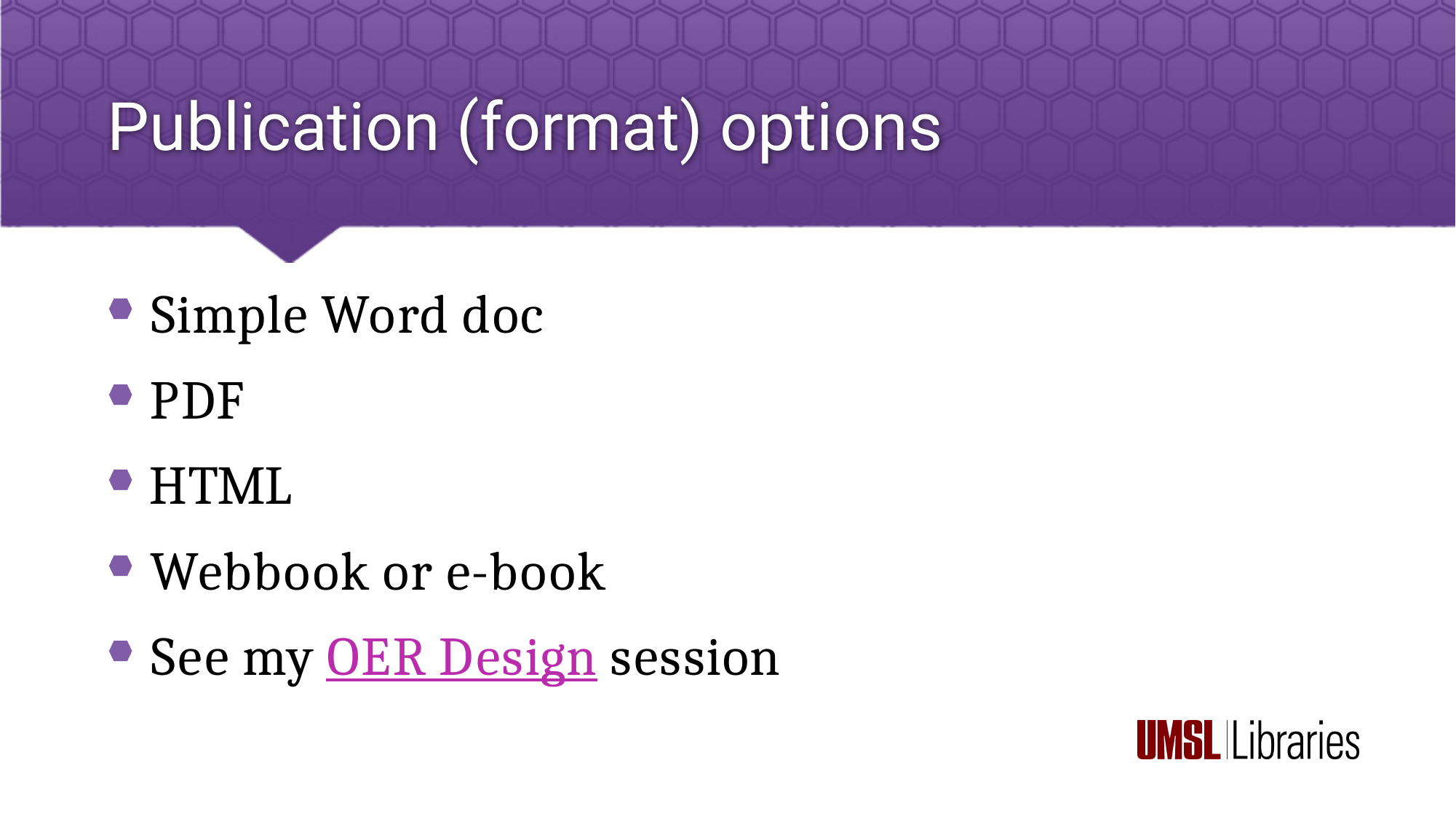

# Publication (format) options
Simple Word doc
PDF
HTML
Webbook or e-book
See my OER Design session